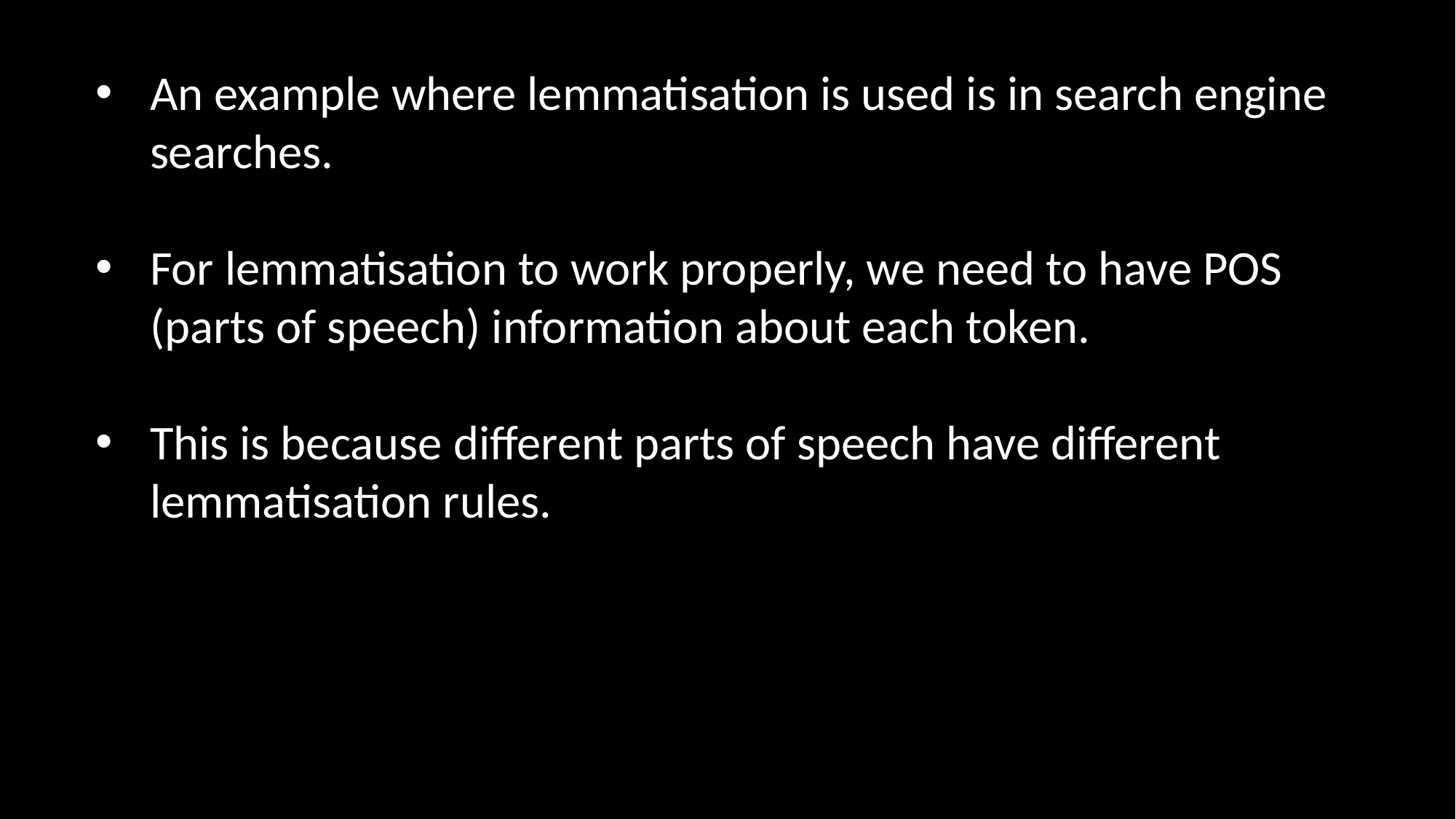

An example where lemmatisation is used is in search engine searches.

For lemmatisation to work properly, we need to have POS (parts of speech) information about each token.

This is because different parts of speech have different lemmatisation rules.